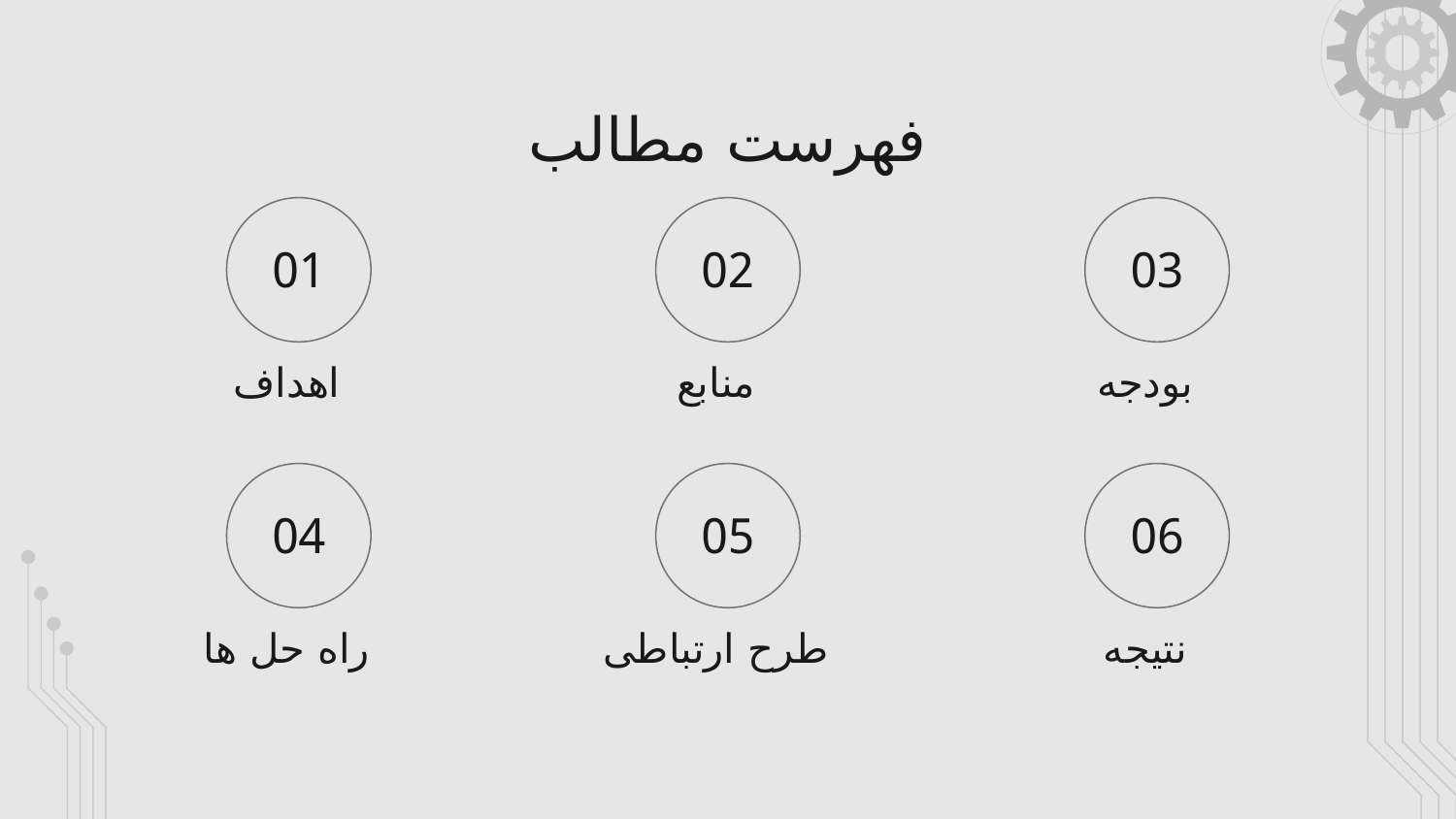

# فهرست مطالب

01
02
03
اهداف
منابع
بودجه

04
05
06
راه حل ها
طرح ارتباطی
نتیجه